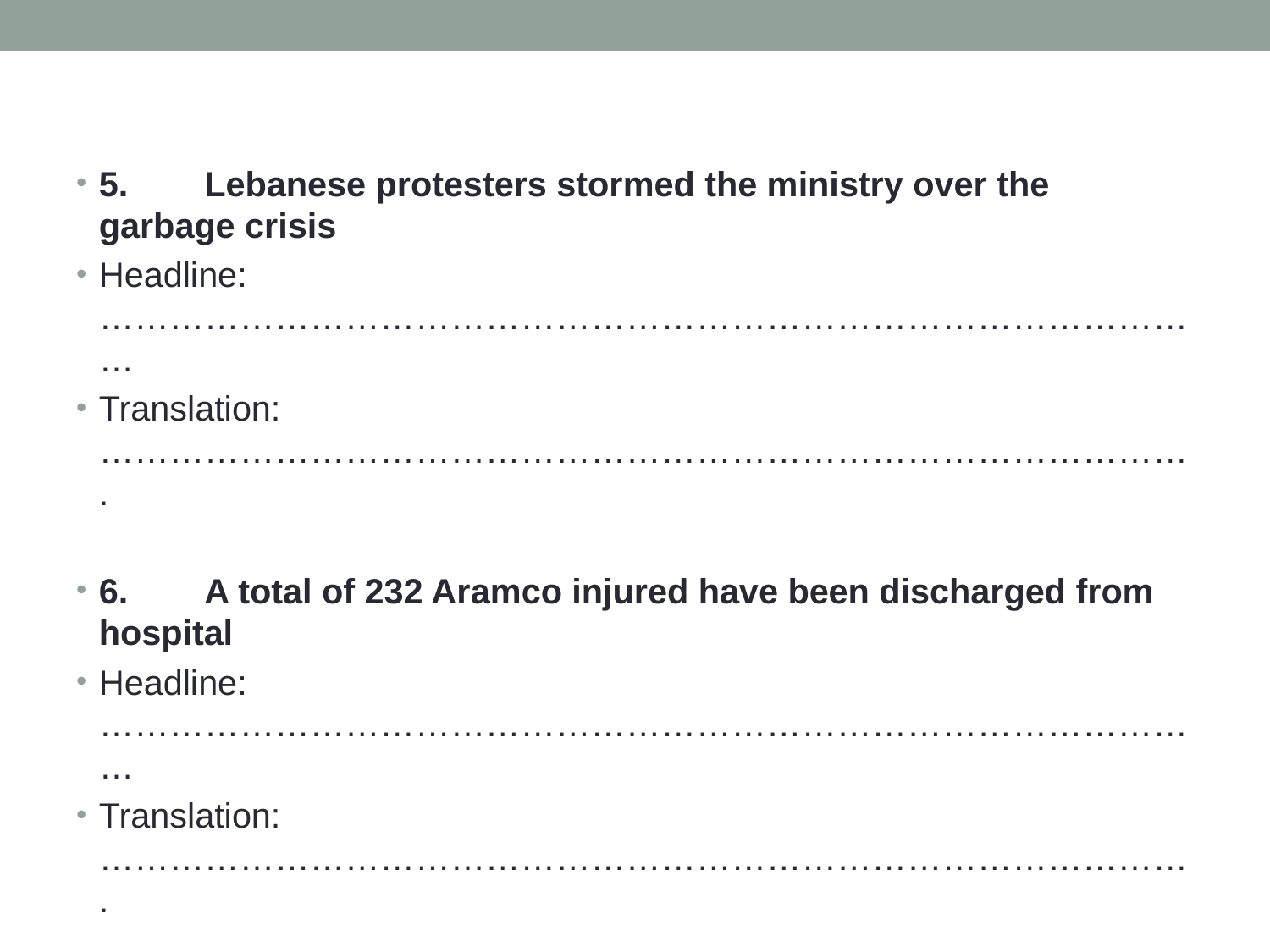

5.	Lebanese protesters stormed the ministry over the garbage crisis
Headline: ……………………………………………………………………………………
Translation: ………………………………………………………………………………….

6.	A total of 232 Aramco injured have been discharged from hospital
Headline: ……………………………………………………………………………………
Translation: ………………………………………………………………………………….